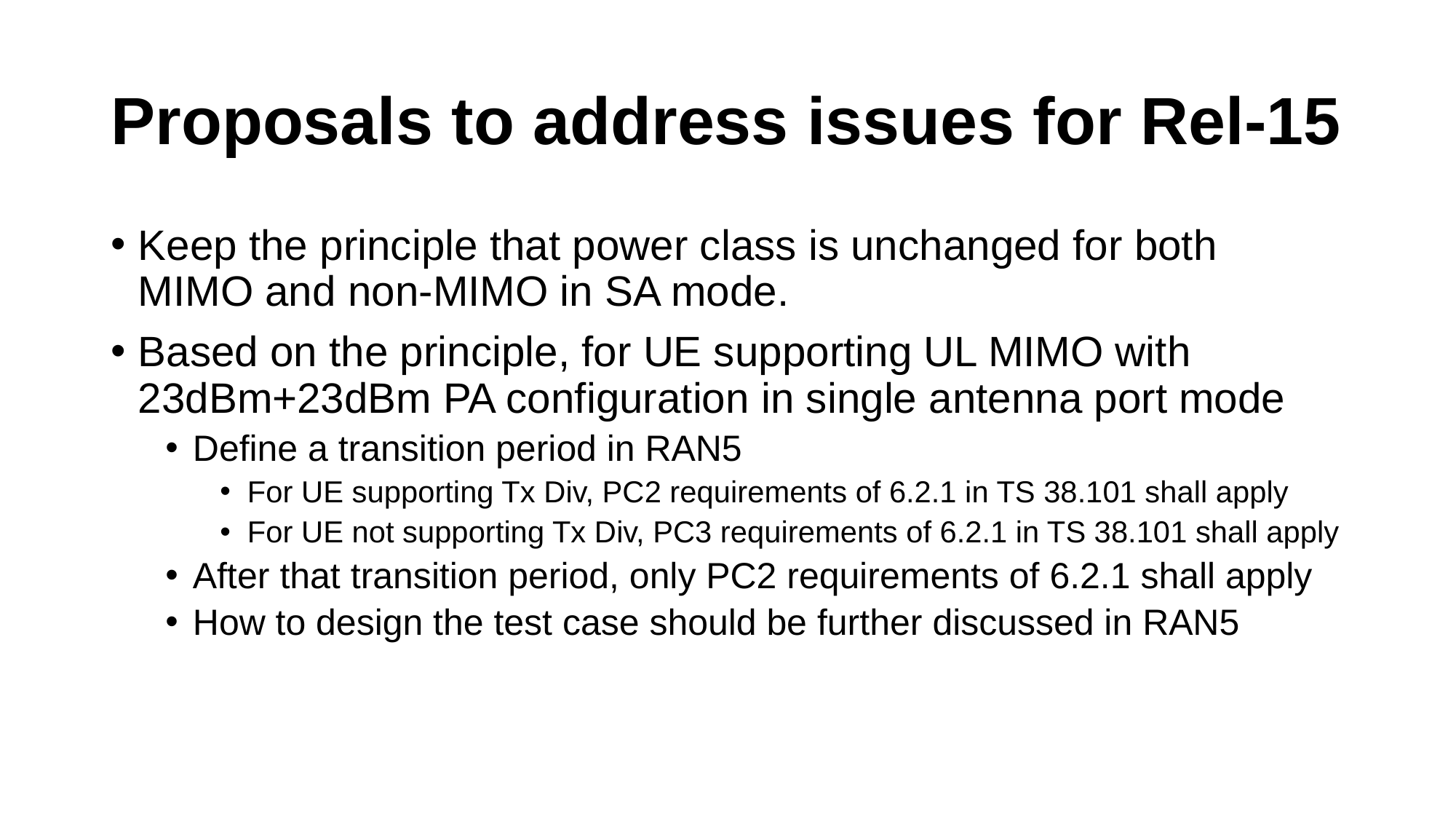

# Proposals to address issues for Rel-15
Keep the principle that power class is unchanged for both MIMO and non-MIMO in SA mode.
Based on the principle, for UE supporting UL MIMO with 23dBm+23dBm PA configuration in single antenna port mode
Define a transition period in RAN5
For UE supporting Tx Div, PC2 requirements of 6.2.1 in TS 38.101 shall apply
For UE not supporting Tx Div, PC3 requirements of 6.2.1 in TS 38.101 shall apply
After that transition period, only PC2 requirements of 6.2.1 shall apply
How to design the test case should be further discussed in RAN5